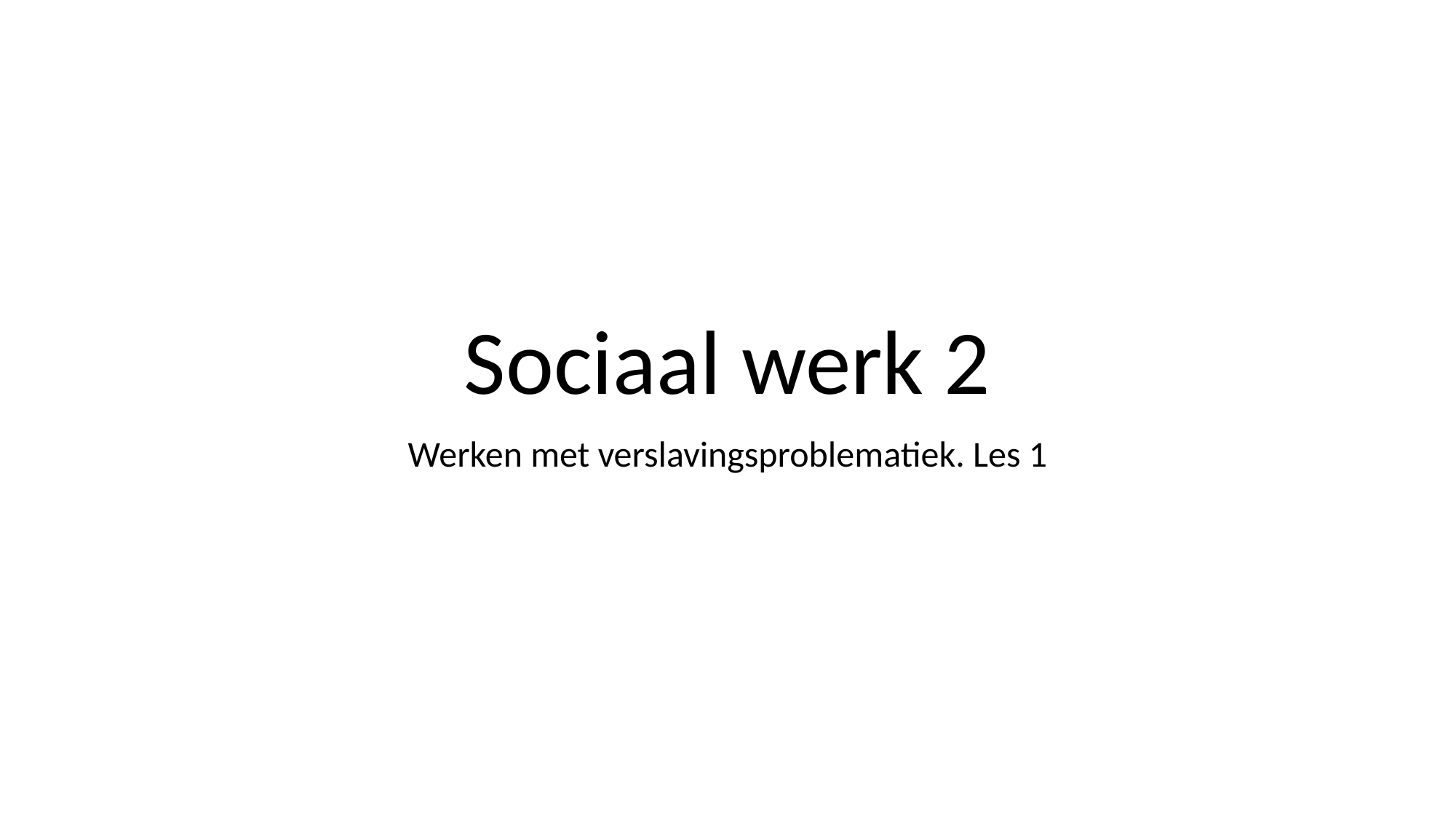

# Sociaal werk 2
Werken met verslavingsproblematiek. Les 1